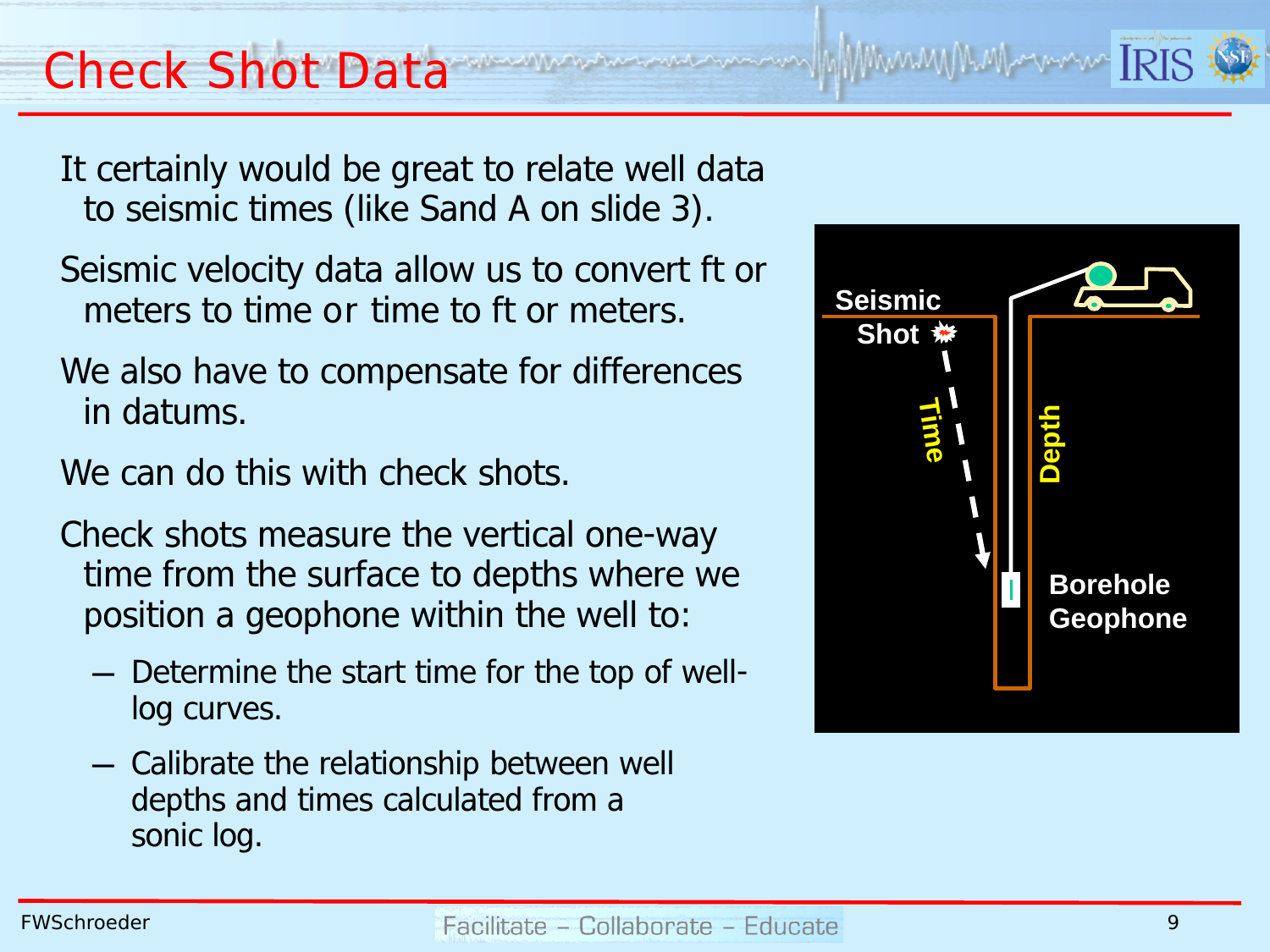

# Check Shot Data
It certainly would be great to relate well data to seismic times (like Sand A on slide 3).
Seismic velocity data allow us to convert ft or meters to time or time to ft or meters.
We also have to compensate for differences in datums.
We can do this with check shots.
Check shots measure the vertical one-way time from the surface to depths where we position a geophone within the well to:
Determine the start time for the top of well-log curves.
Calibrate the relationship between well 	depths and times calculated from a 		sonic log.

Seismic Shot

Depth
Time
Borehole Geophone